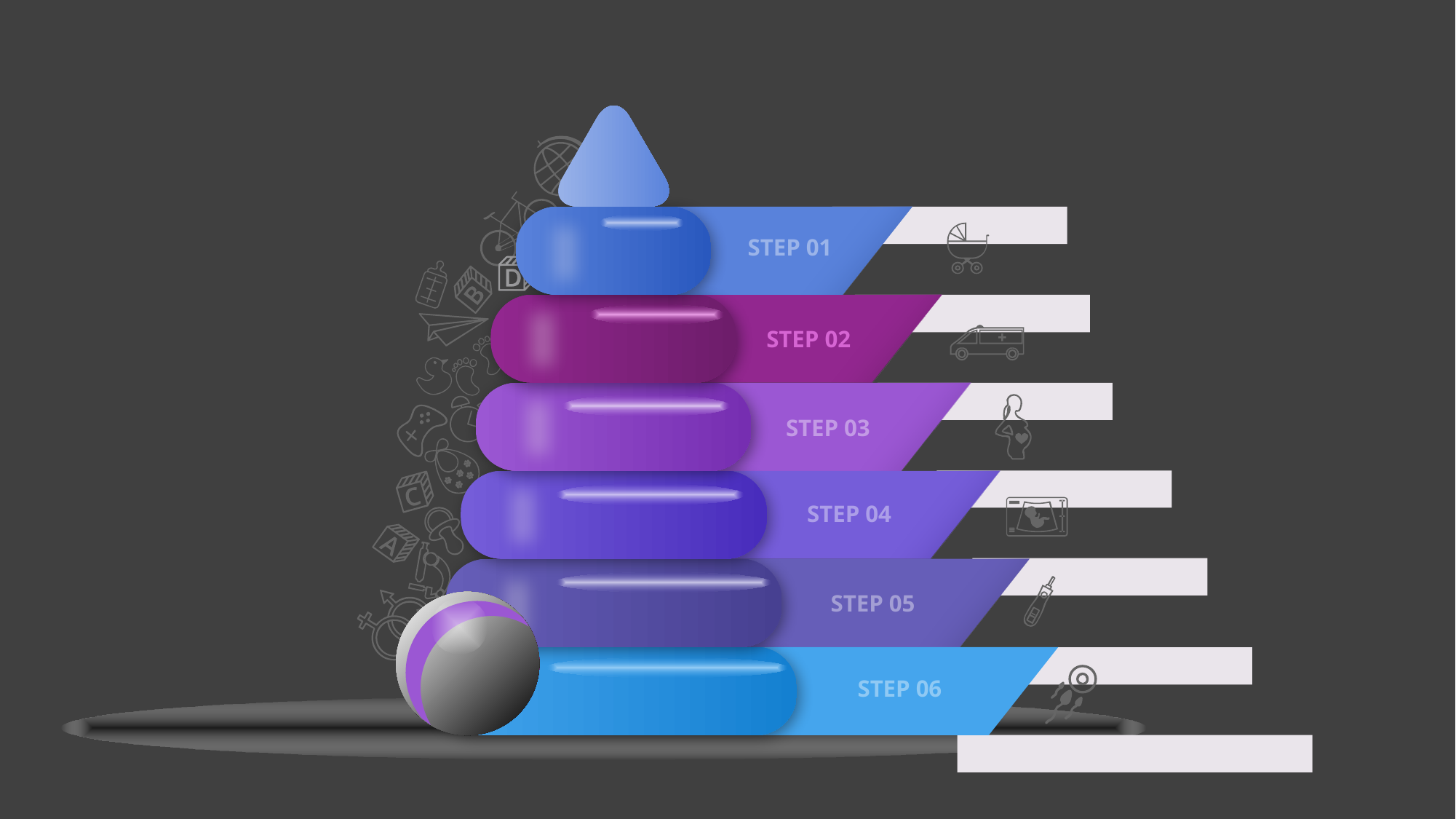

STEP 01

STEP 02

STEP 03

STEP 04

STEP 05

STEP 06